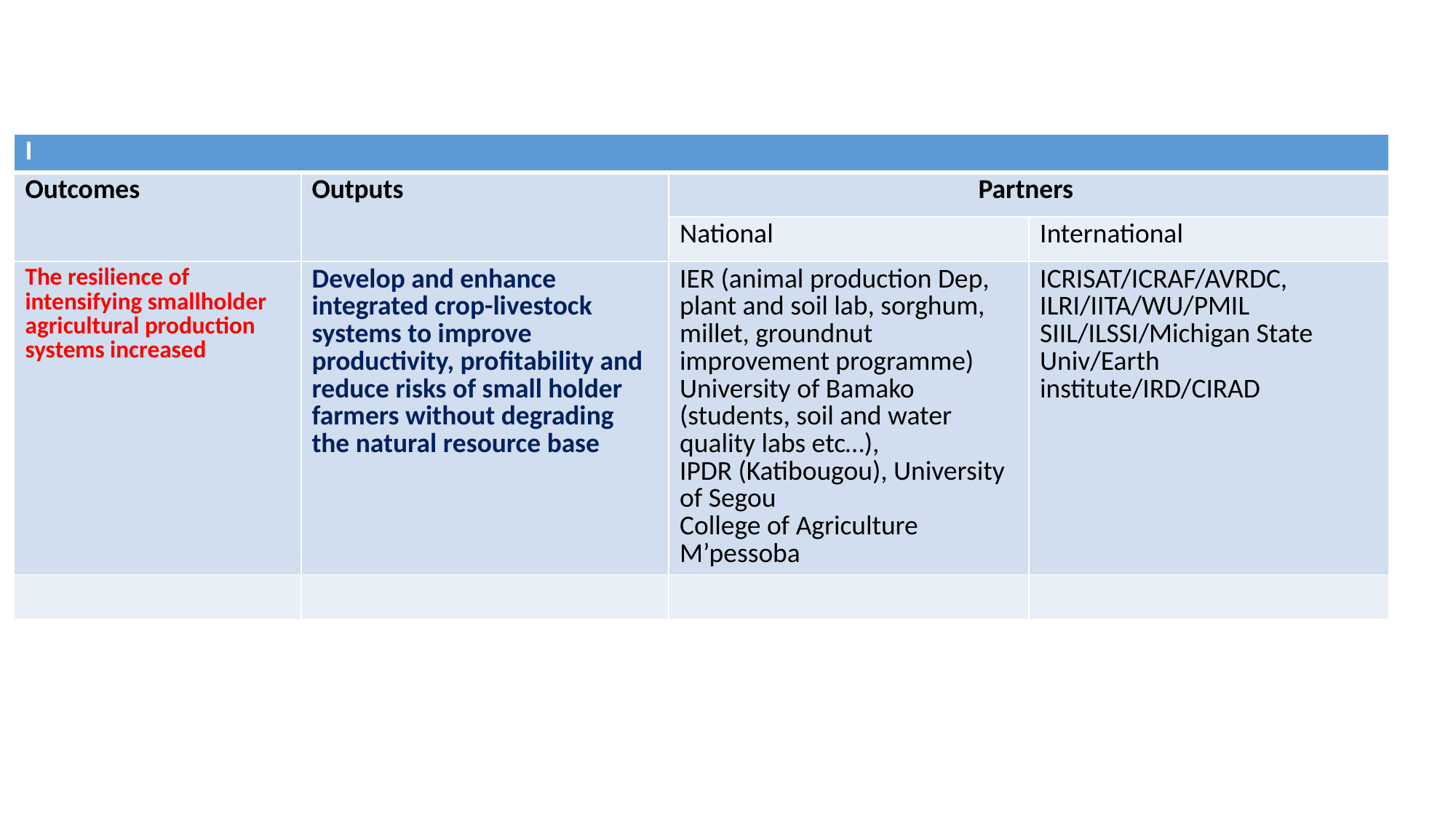

| I |  |  |  |
| --- | --- | --- | --- |
| Outcomes | Outputs | Partners |  |
|  |  | National | International |
| The resilience of intensifying smallholder agricultural production systems increased | Develop and enhance integrated crop-livestock systems to improve productivity, profitability and reduce risks of small holder farmers without degrading the natural resource base | IER (animal production Dep, plant and soil lab, sorghum, millet, groundnut improvement programme) University of Bamako (students, soil and water quality labs etc…), IPDR (Katibougou), University of Segou College of Agriculture M’pessoba | ICRISAT/ICRAF/AVRDC, ILRI/IITA/WU/PMIL SIIL/ILSSI/Michigan State Univ/Earth institute/IRD/CIRAD |
|  |  |  |  |